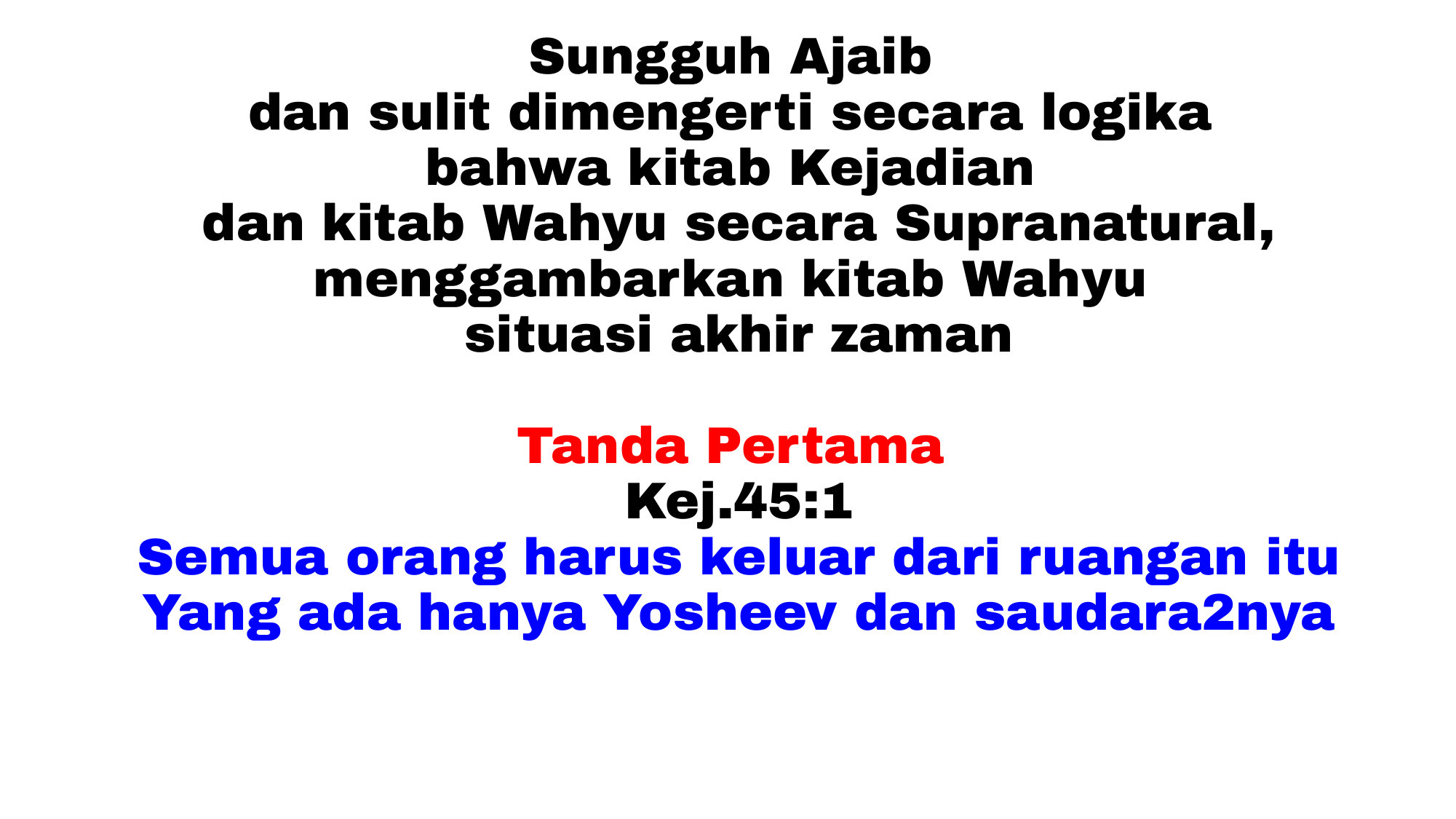

Sungguh Ajaib
dan sulit dimengerti secara logika
bahwa kitab Kejadian
dan kitab Wahyu secara Supranatural, menggambarkan kitab Wahyu
situasi akhir zaman

Tanda Pertama
Kej.45:1
Semua orang harus keluar dari ruangan itu
Yang ada hanya Yosheev dan saudara2nya